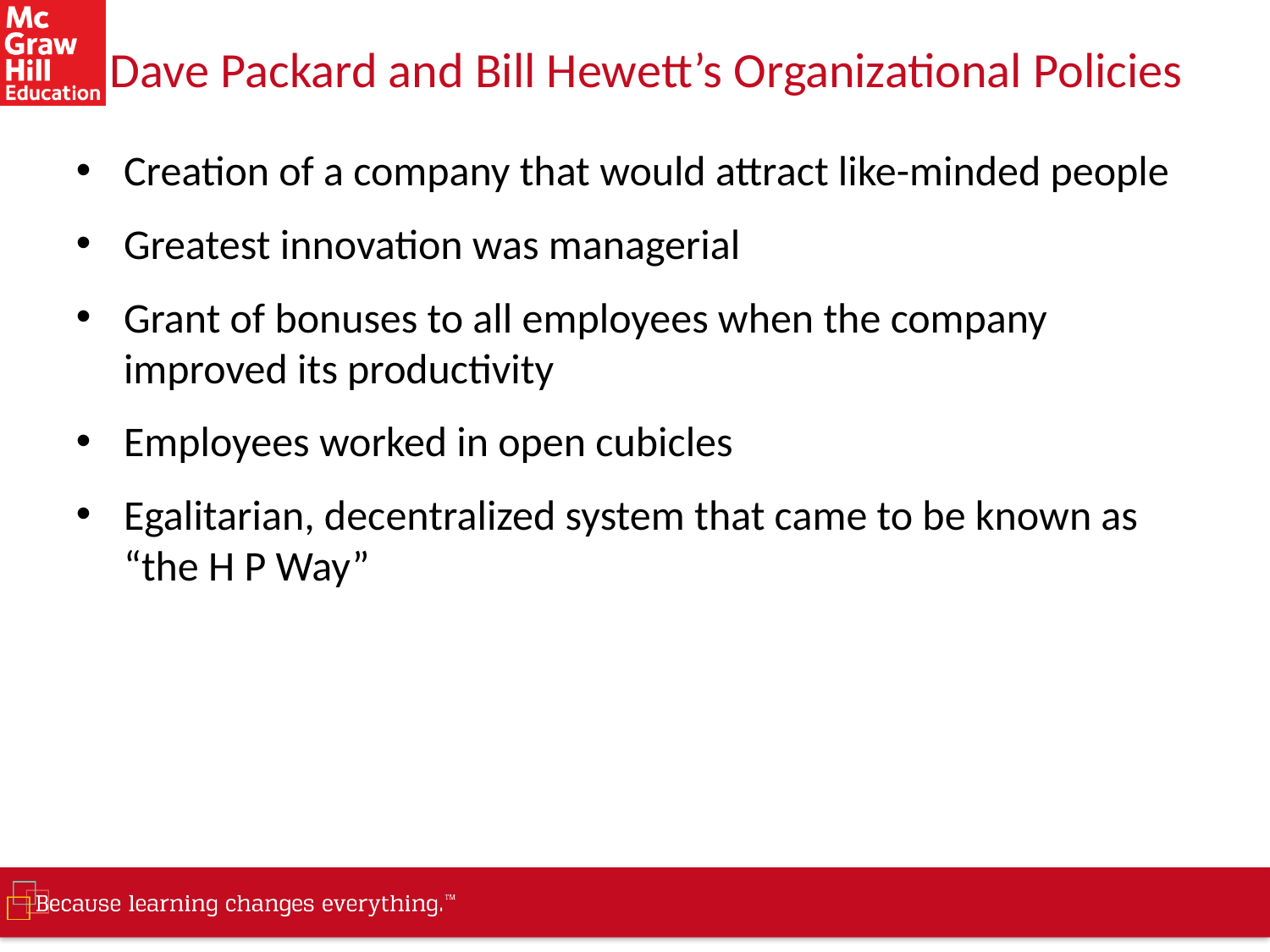

# Dave Packard and Bill Hewett’s Organizational Policies
Creation of a company that would attract like-minded people
Greatest innovation was managerial
Grant of bonuses to all employees when the company improved its productivity
Employees worked in open cubicles
Egalitarian, decentralized system that came to be known as “the H P Way”